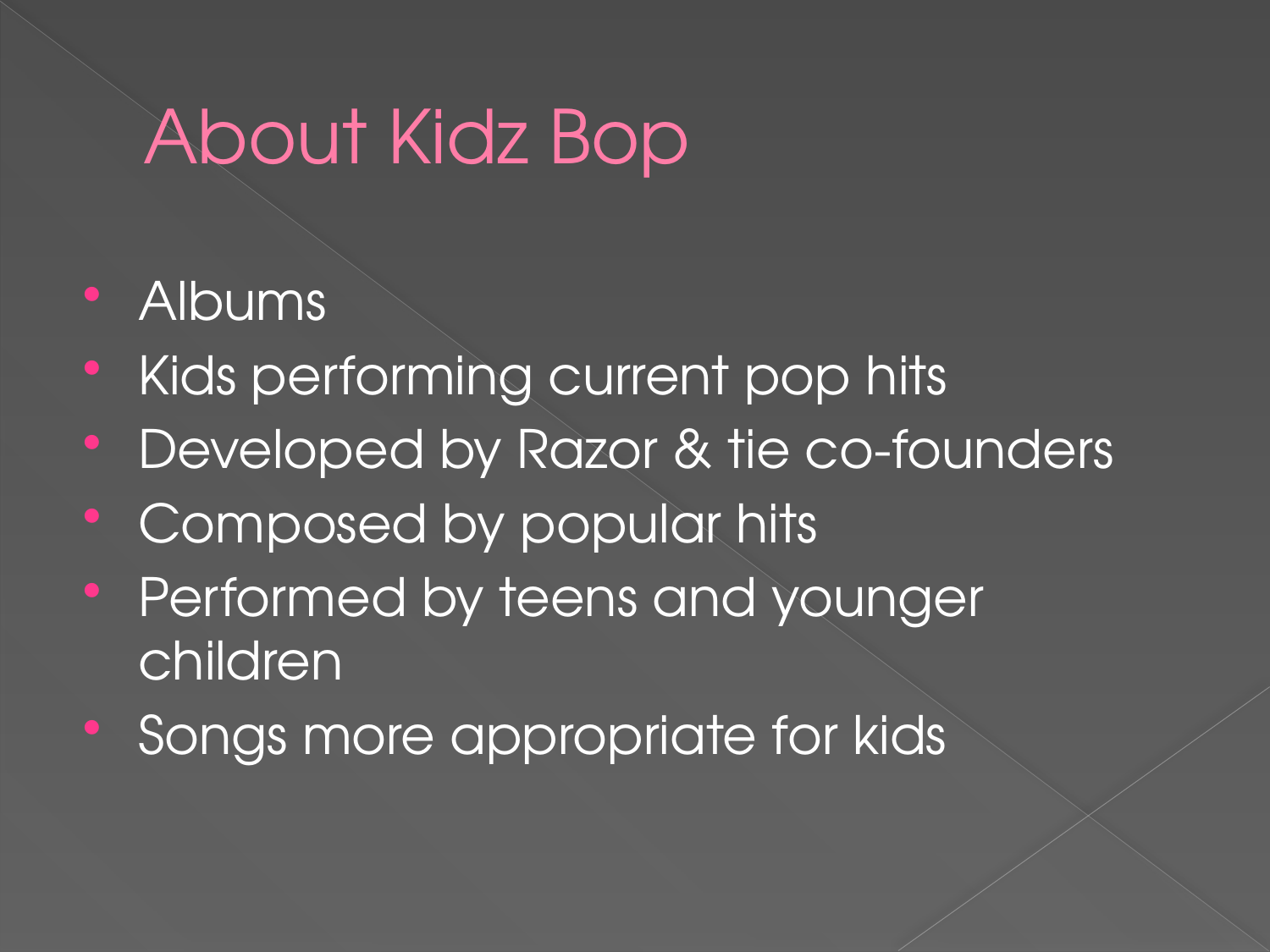

# About Kidz Bop
Albums
Kids performing current pop hits
Developed by Razor & tie co-founders
Composed by popular hits
Performed by teens and younger children
Songs more appropriate for kids